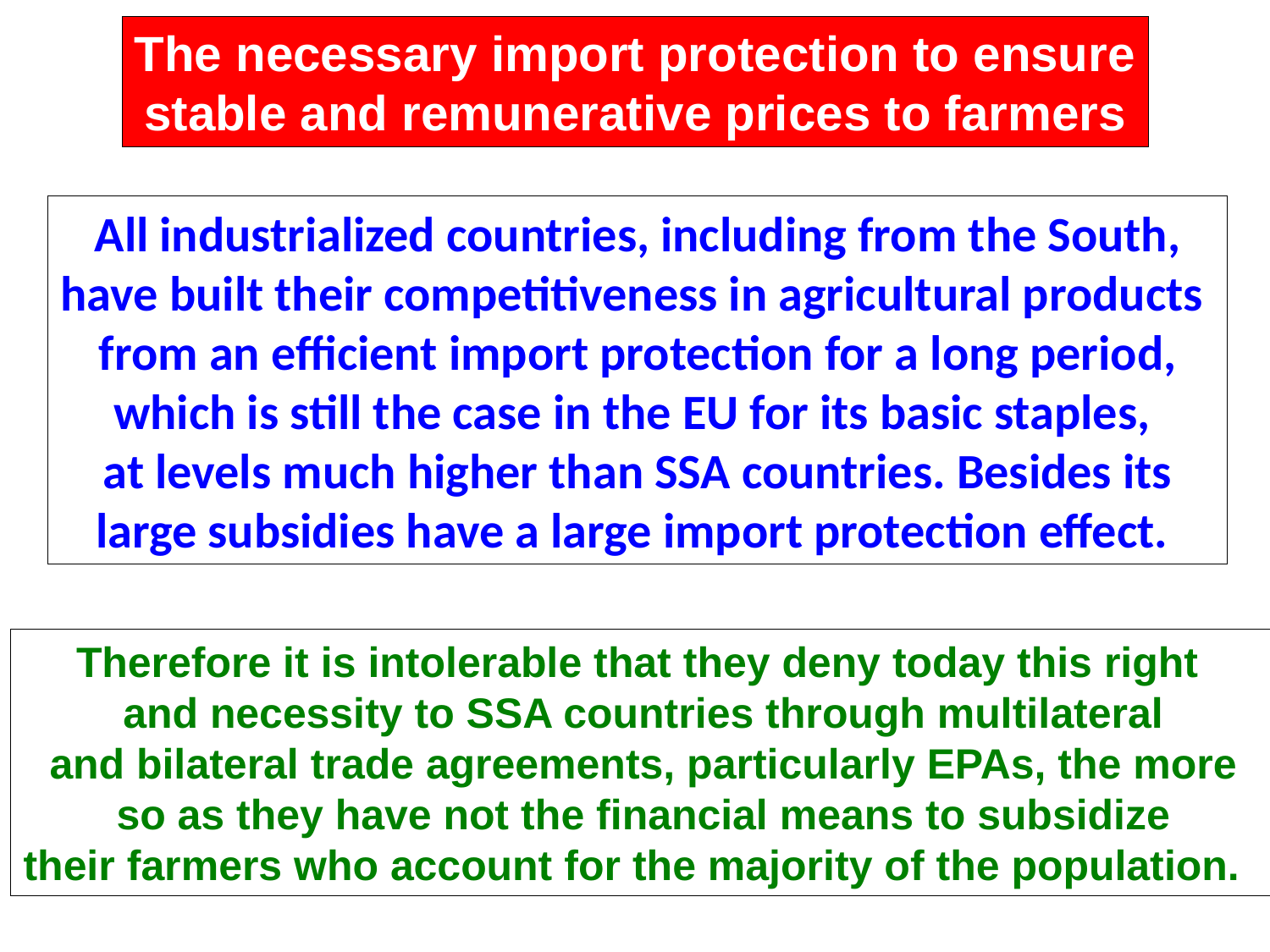

The necessary import protection to ensure
stable and remunerative prices to farmers
All industrialized countries, including from the South,
have built their competitiveness in agricultural products
from an efficient import protection for a long period,
which is still the case in the EU for its basic staples,
at levels much higher than SSA countries. Besides its
large subsidies have a large import protection effect.
Therefore it is intolerable that they deny today this right
and necessity to SSA countries through multilateral
and bilateral trade agreements, particularly EPAs, the more
so as they have not the financial means to subsidize
their farmers who account for the majority of the population.